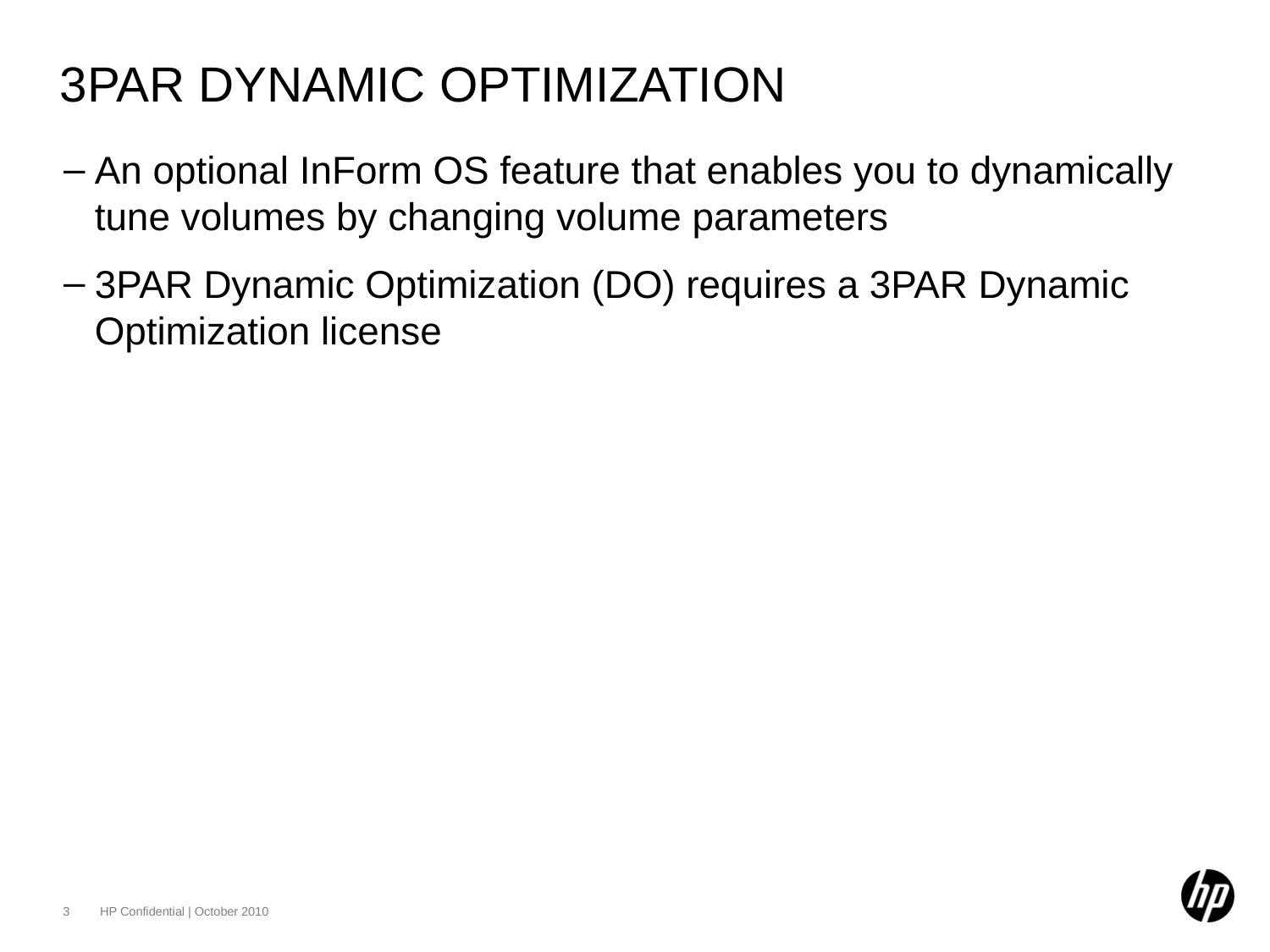

# 3PAR Dynamic Optimization
An optional InForm OS feature that enables you to dynamically tune volumes by changing volume parameters
3PAR Dynamic Optimization (DO) requires a 3PAR Dynamic Optimization license